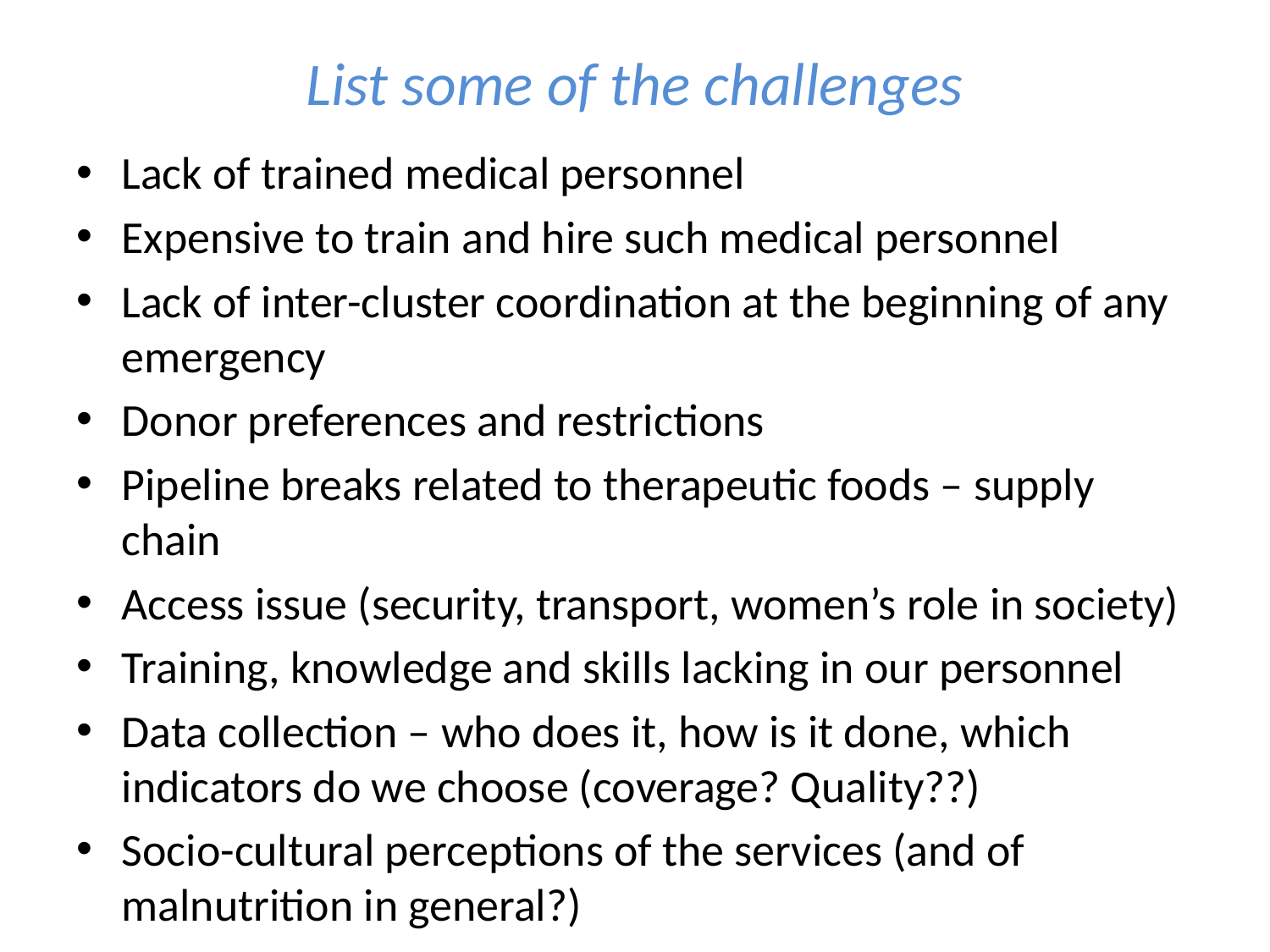

# List some of the challenges
Lack of trained medical personnel
Expensive to train and hire such medical personnel
Lack of inter-cluster coordination at the beginning of any emergency
Donor preferences and restrictions
Pipeline breaks related to therapeutic foods – supply chain
Access issue (security, transport, women’s role in society)
Training, knowledge and skills lacking in our personnel
Data collection – who does it, how is it done, which indicators do we choose (coverage? Quality??)
Socio-cultural perceptions of the services (and of malnutrition in general?)